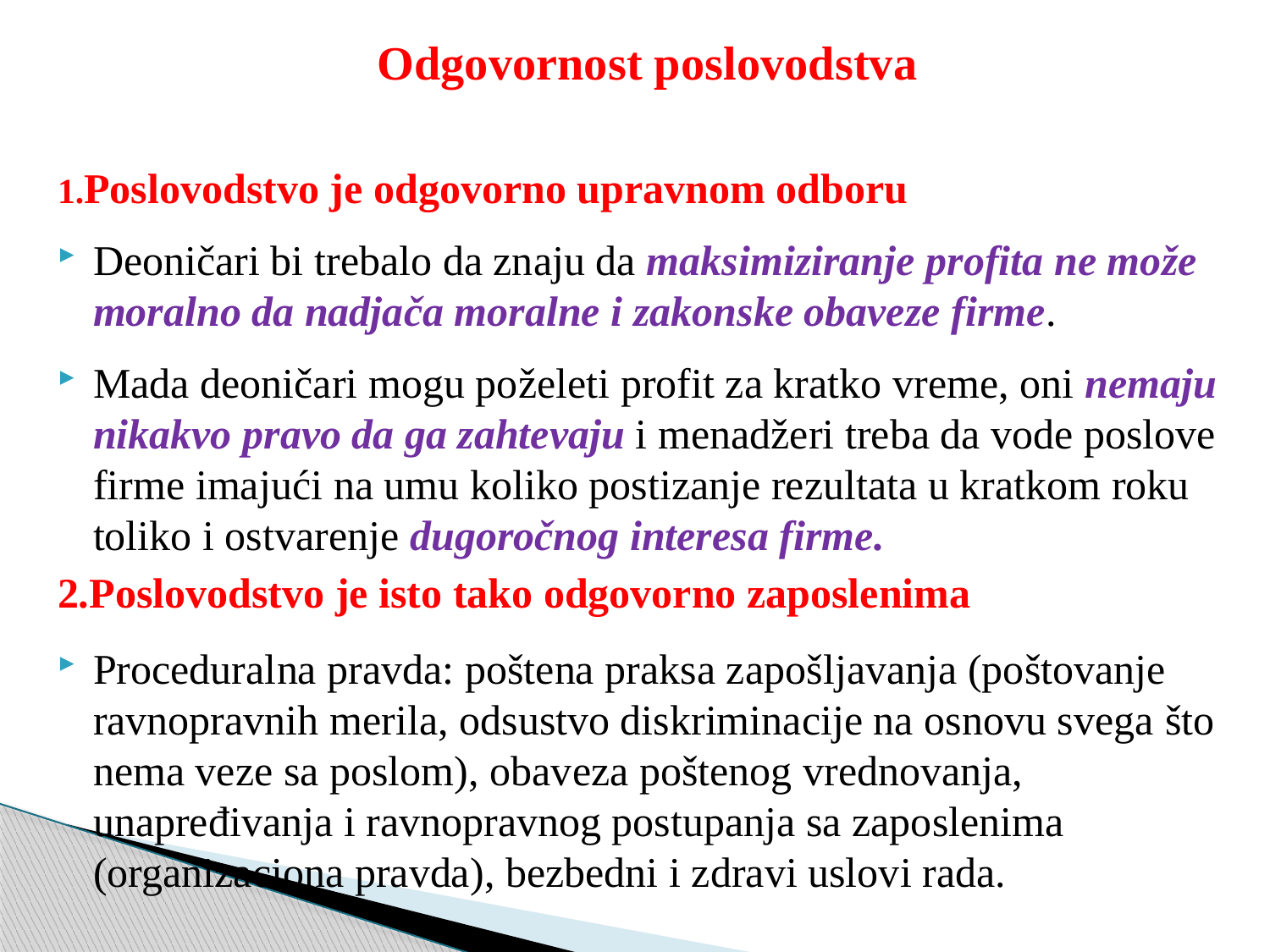

Odgovornost poslovodstva

1.Poslovodstvo je odgovorno upravnom odboru
Deoničari bi trebalo da znaju da maksimiziranje profita ne može moralno da nadjača moralne i zakonske obaveze firme.
Mada deoničari mogu poželeti profit za kratko vreme, oni nemaju nikakvo pravo da ga zahtevaju i menadžeri treba da vode poslove firme imajući na umu koliko postizanje rezultata u kratkom roku toliko i ostvarenje dugoročnog interesa firme.
2.Poslovodstvo je isto tako odgovorno zaposlenima
Proceduralna pravda: poštena praksa zapošljavanja (poštovanje ravnopravnih merila, odsustvo diskriminacije na osnovu svega što nema veze sa poslom), obaveza poštenog vrednovanja, unapređivanja i ravnopravnog postupanja sa zaposlenima (organizaciona pravda), bezbedni i zdravi uslovi rada.